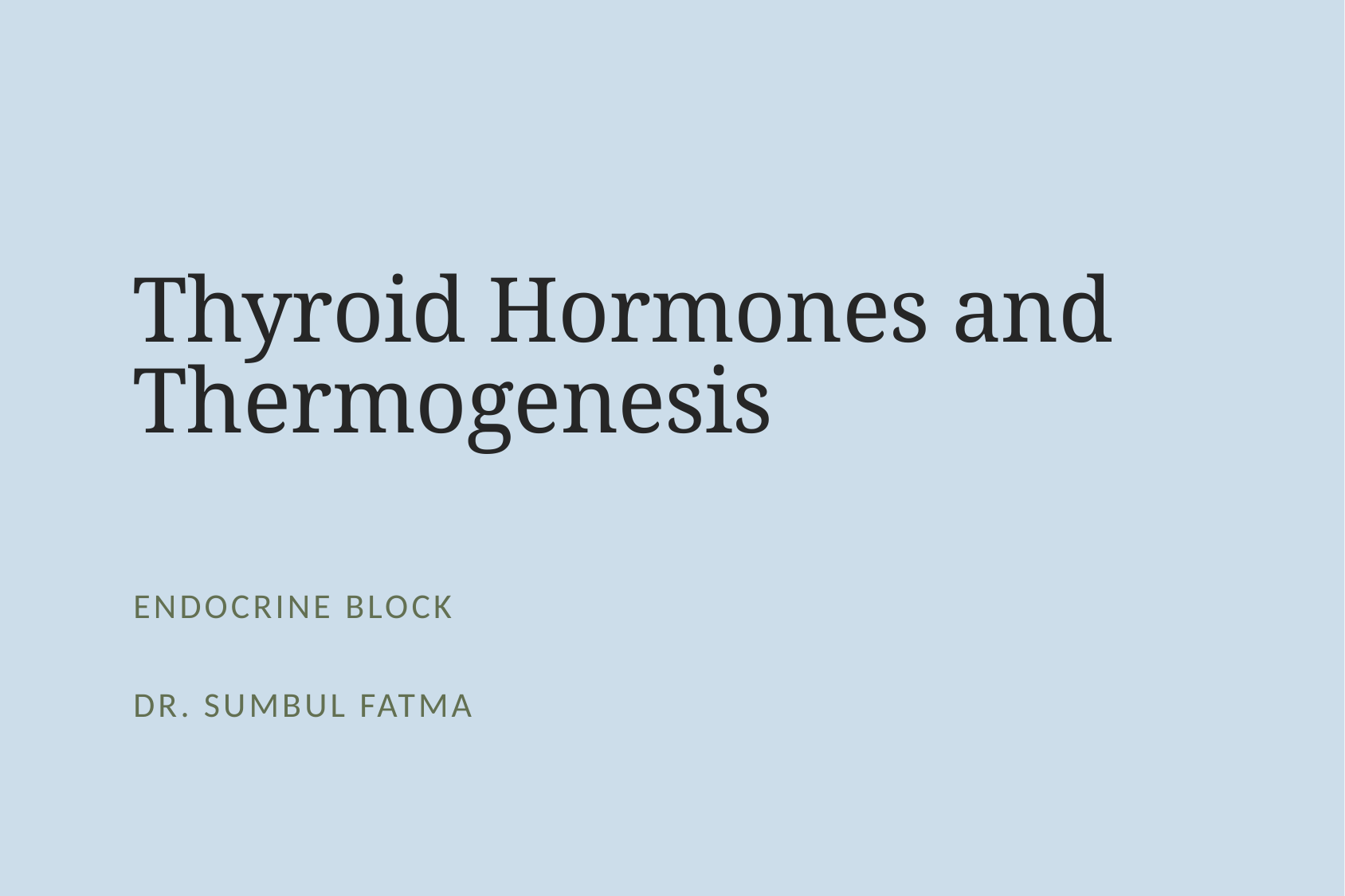

# Thyroid Hormones and Thermogenesis
Endocrine Block

Dr. sumbul fatma